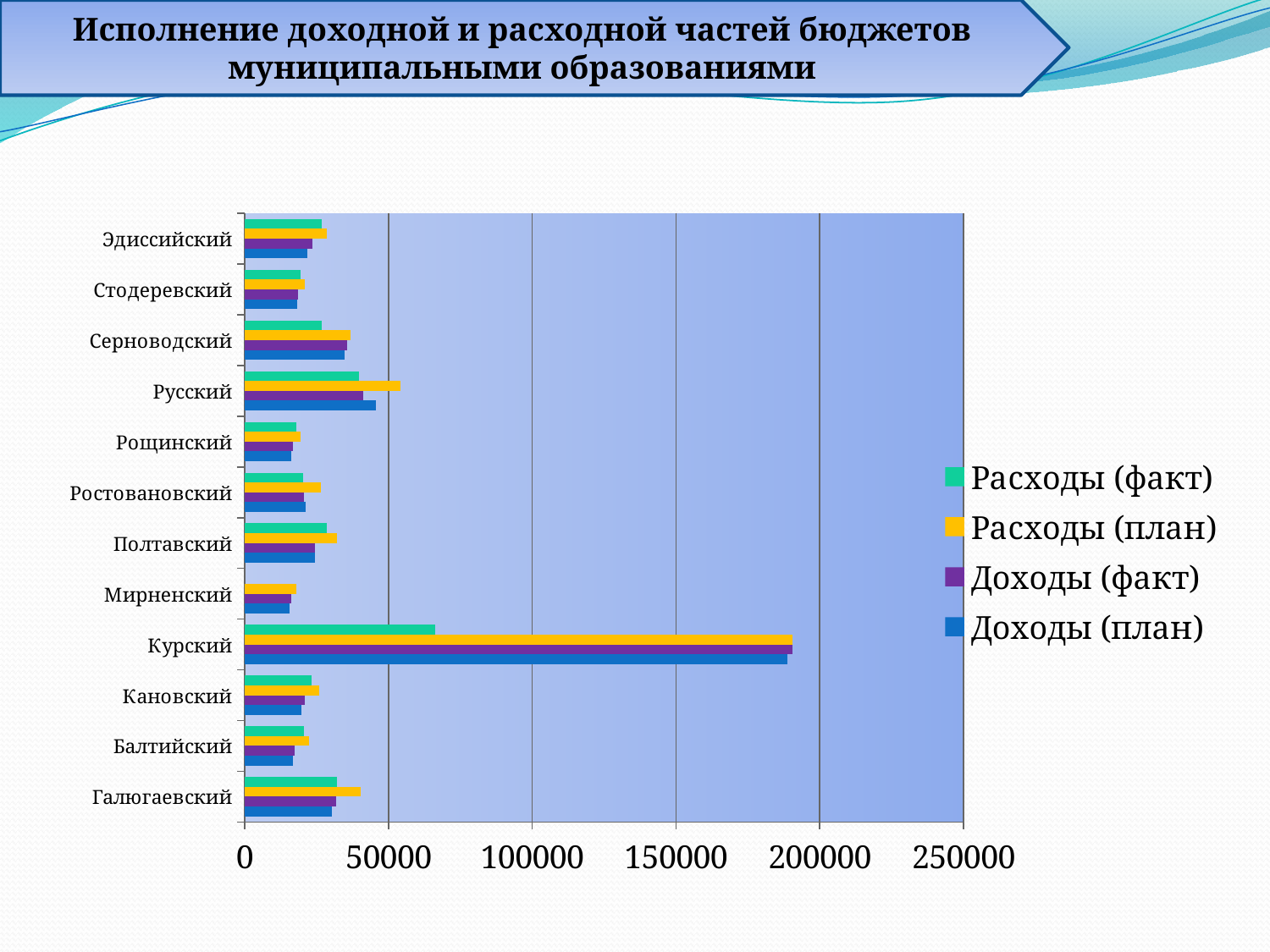

Исполнение доходной и расходной частей бюджетов муниципальными образованиями

### Chart

| Category | Доходы (план) | Доходы (факт) | Расходы (план) | Расходы (факт) |
|---|---|---|---|---|
| Галюгаевский | 30301.0 | 31896.0 | 40378.0 | 32212.0 |
| Балтийский | 16689.0 | 17434.0 | 22411.0 | 20641.0 |
| Кановский | 19679.0 | 20888.0 | 25933.0 | 23102.0 |
| Курский | 188637.0 | 190416.0 | 190634.0 | 66183.0 |
| Мирненский | 15695.0 | 16064.0 | 17874.0 | None |
| Полтавский | 24531.0 | 24456.0 | 32095.0 | 28497.0 |
| Ростовановский | 21081.0 | 20531.0 | 26471.0 | 20241.0 |
| Рощинский | 16242.0 | 16810.0 | 19518.0 | 17827.0 |
| Русский | 45491.0 | 41166.0 | 54210.0 | 39816.0 |
| Серноводский | 34682.0 | 35650.0 | 36670.0 | 26787.0 |
| Стодеревский | 18266.0 | 18426.0 | 20880.0 | 19461.0 |
| Эдиссийский | 21813.0 | 23552.0 | 28498.0 | 26829.0 |